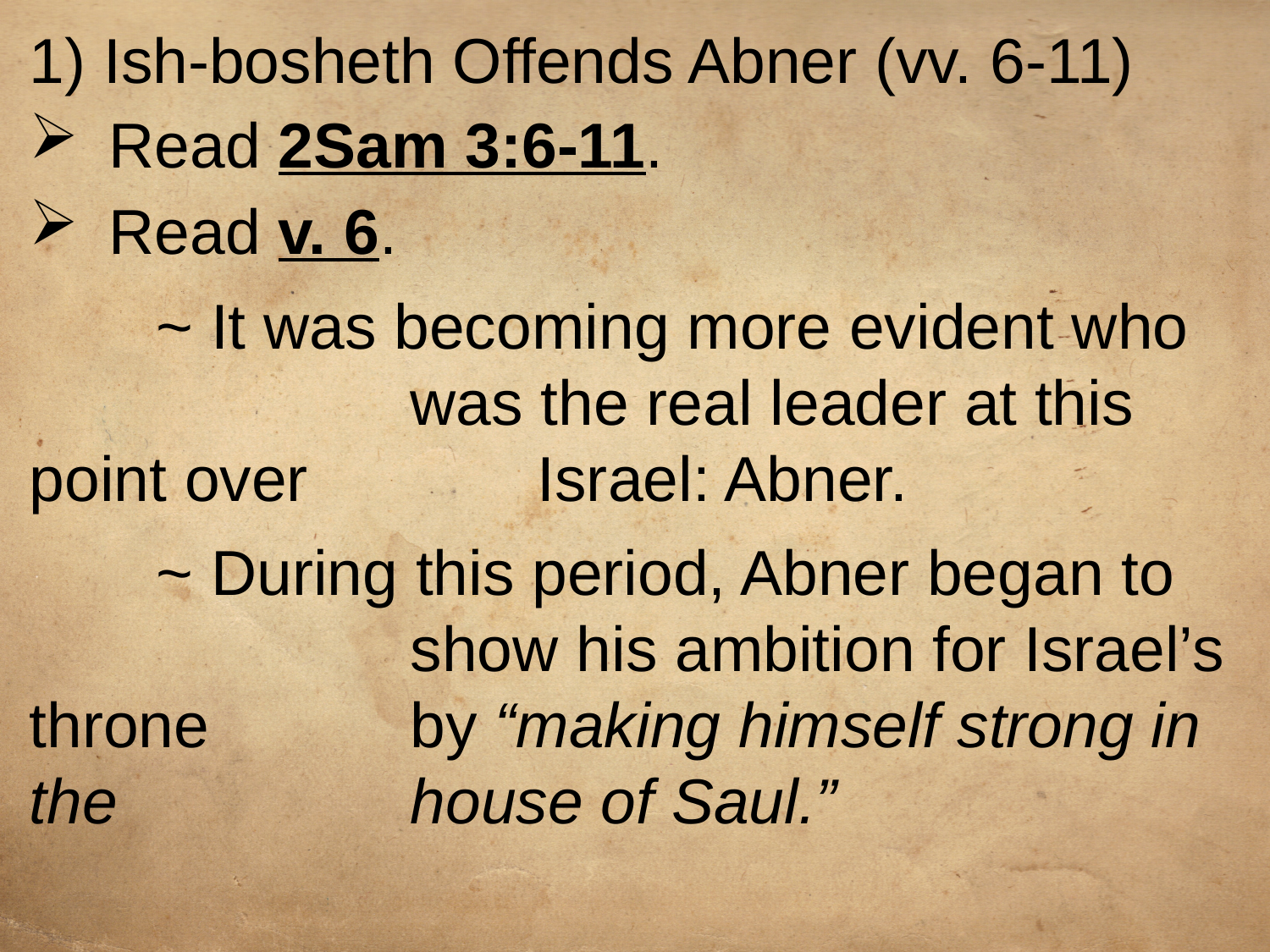

1) Ish-bosheth Offends Abner (vv. 6-11)
Read 2Sam 3:6-11.
Read v. 6.
	~ It was becoming more evident who 			was the real leader at this point over 		Israel: Abner.
	~ During this period, Abner began to 			show his ambition for Israel’s throne 		by “making himself strong in the 			house of Saul.”